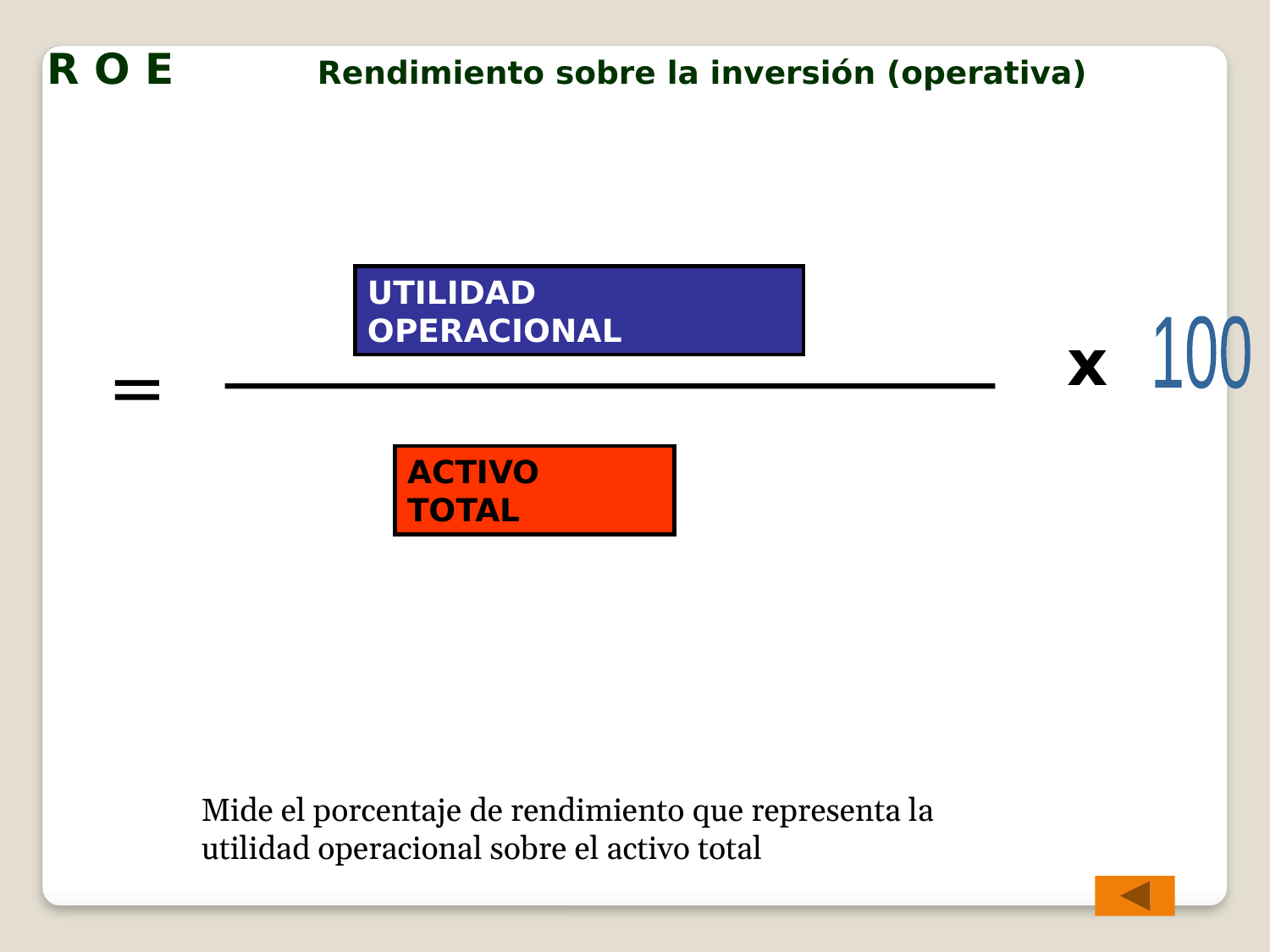

R O E             Rendimiento sobre la inversión (operativa)
UTILIDAD OPERACIONAL
x
100
=

ACTIVO TOTAL
Mide el porcentaje de rendimiento que representa la utilidad operacional sobre el activo total